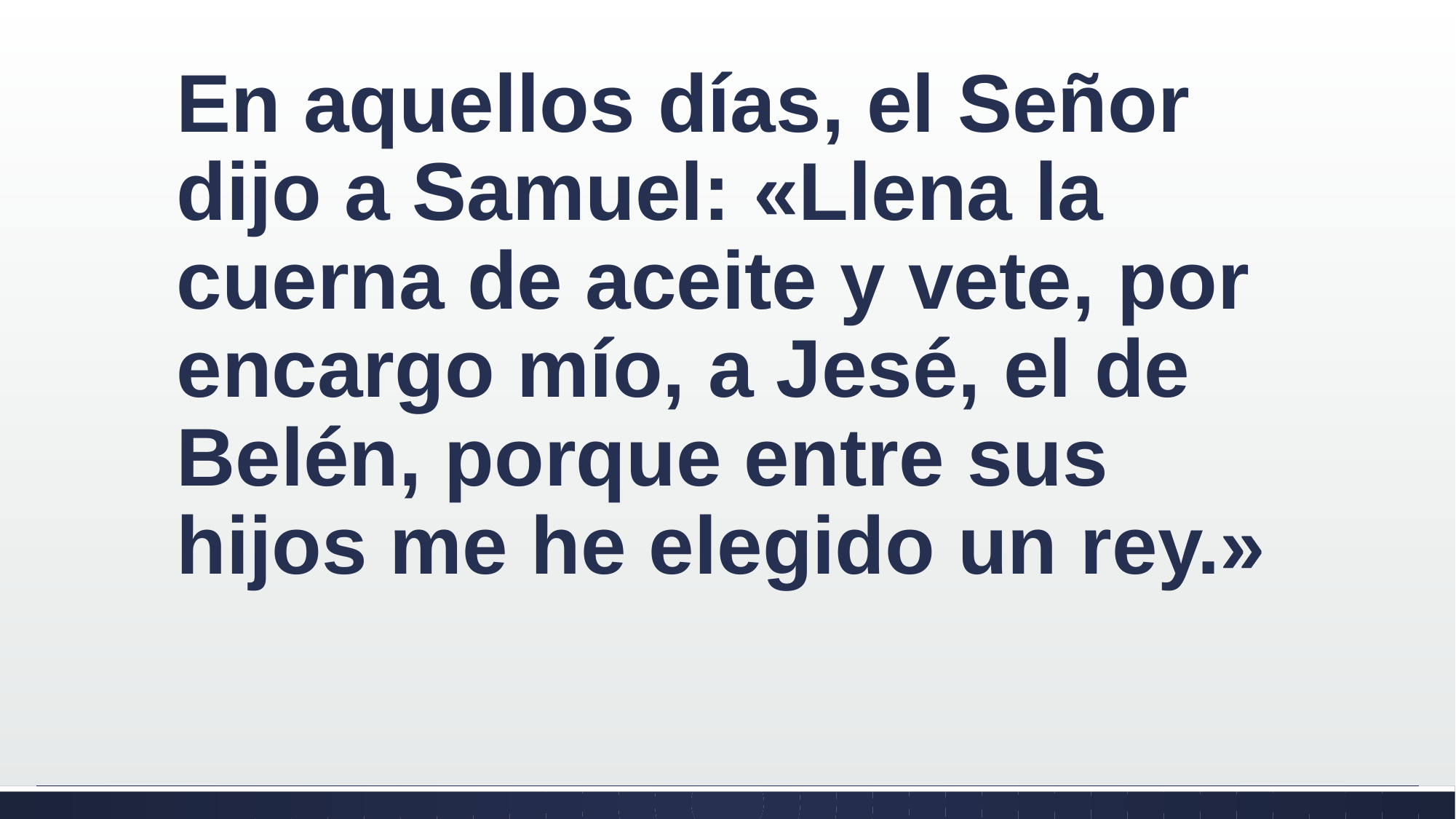

#
En aquellos días, el Señor dijo a Samuel: «Llena la cuerna de aceite y vete, por encargo mío, a Jesé, el de Belén, porque entre sus hijos me he elegido un rey.»